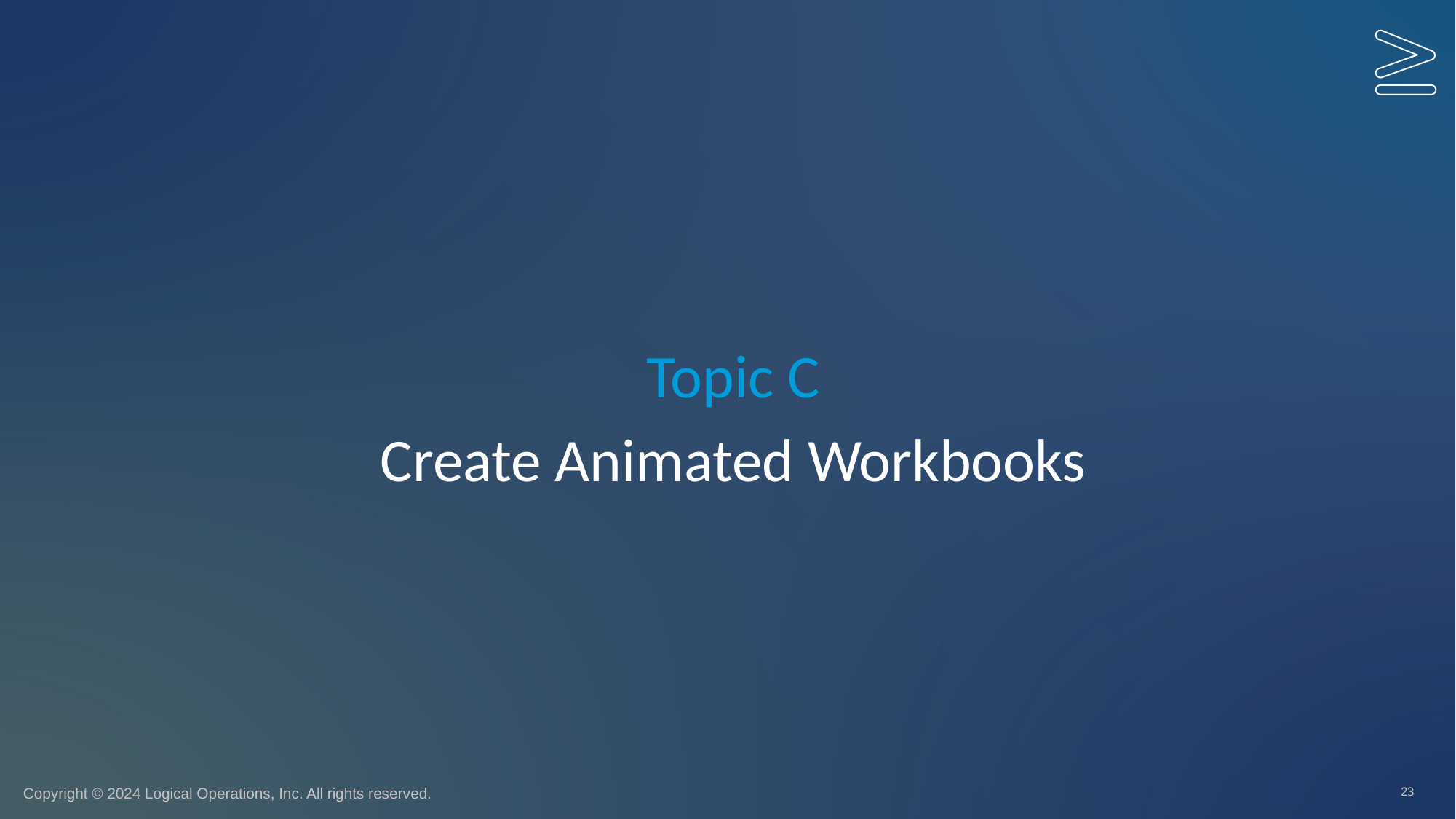

Topic C
# Create Animated Workbooks
23